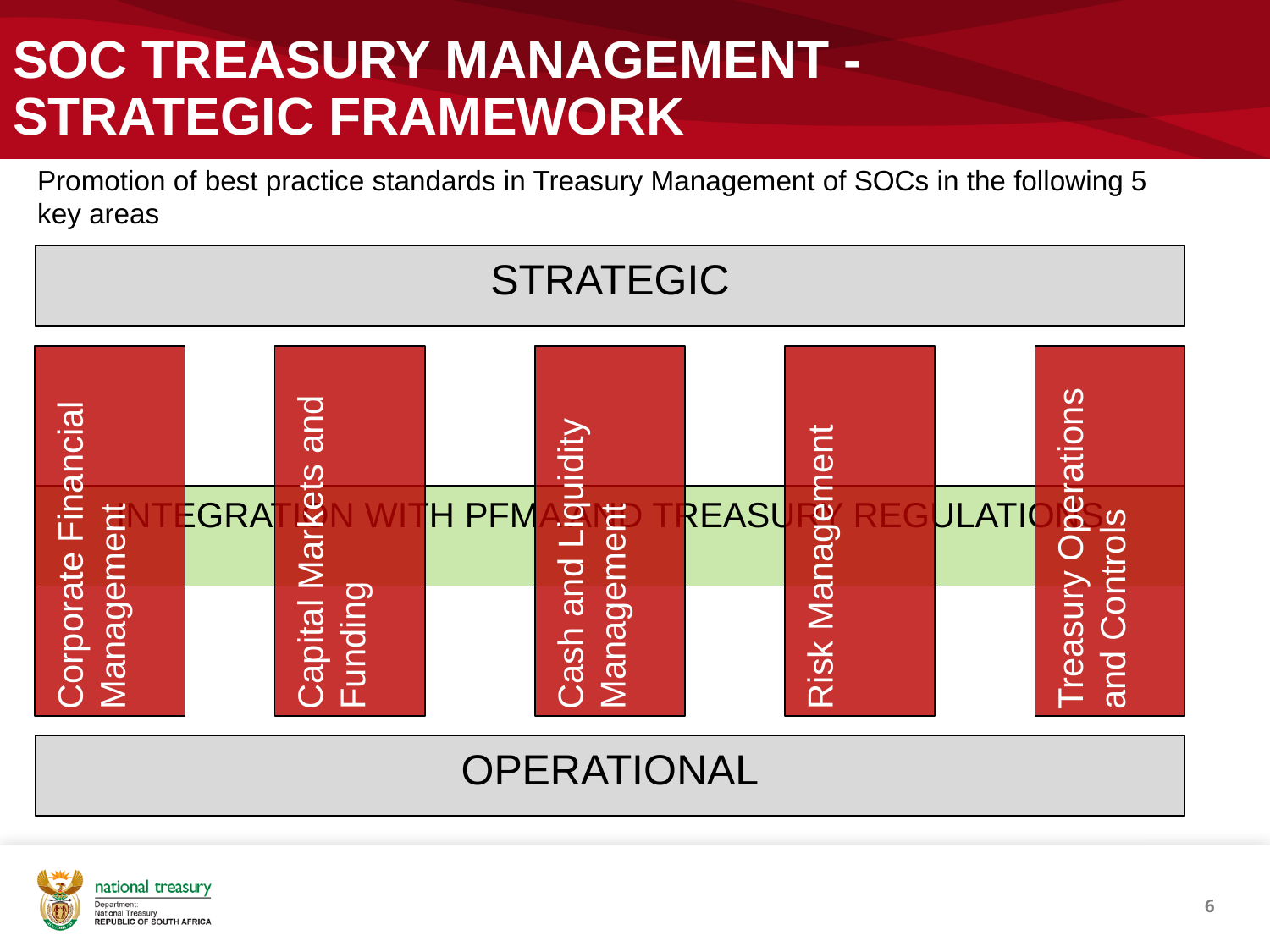

# SOC TREASURY MANAGEMENT - STRATEGIC FRAMEWORK
Promotion of best practice standards in Treasury Management of SOCs in the following 5 key areas
STRATEGIC
Corporate Financial Management
Capital Markets and Funding
Cash and Liquidity Management
Risk Management
Treasury Operations and Controls
INTEGRATION WITH PFMA AND TREASURY REGULATIONS
OPERATIONAL
6